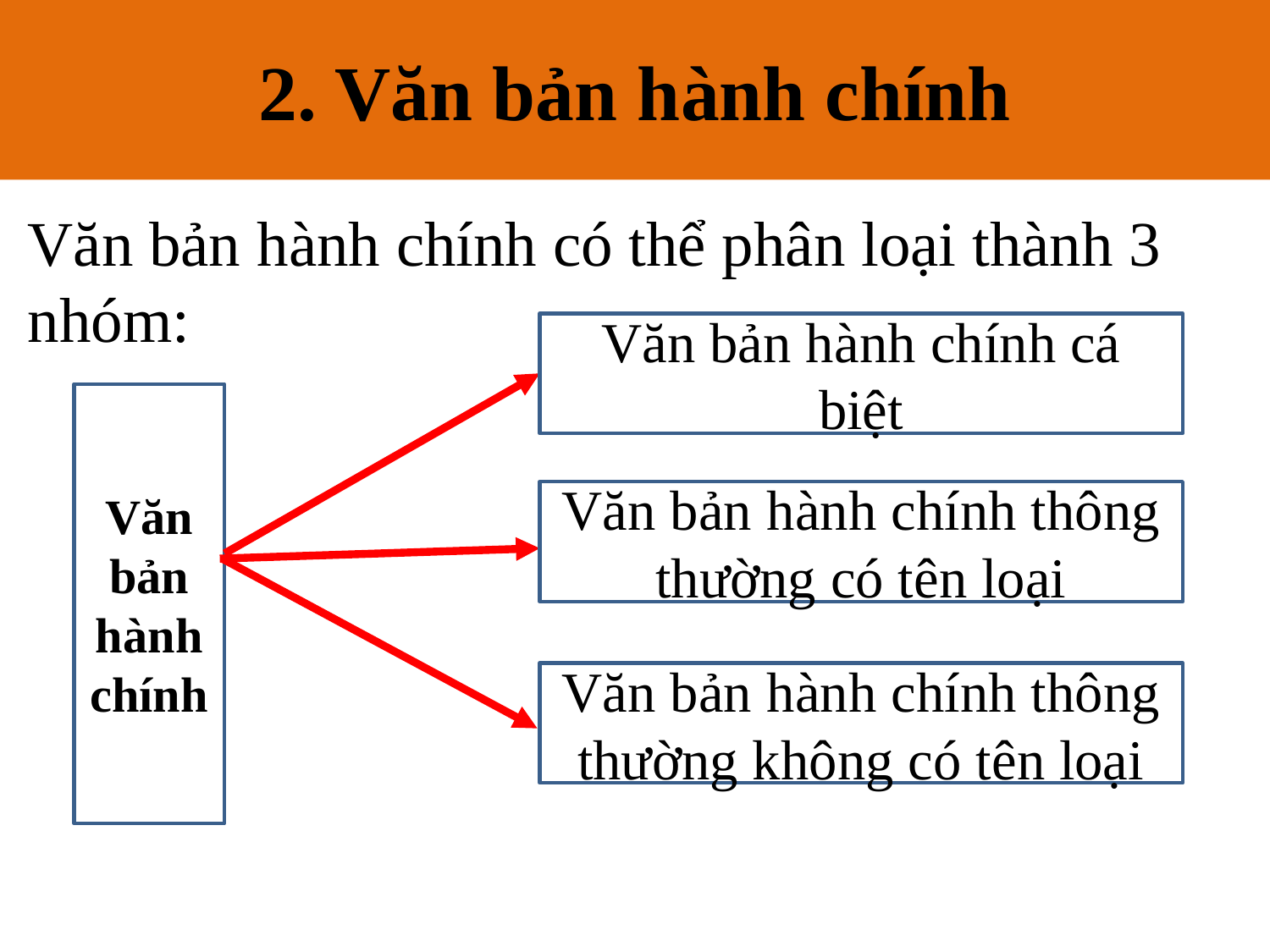

2. Văn bản hành chính
# 2. Văn bản hành chính
Văn bản hành chính có thể phân loại thành 3 nhóm:

Văn bản hành chính cá biệt
Văn bản hành chính
Văn bản hành chính thông thường có tên loại
Văn bản hành chính thông thường không có tên loại